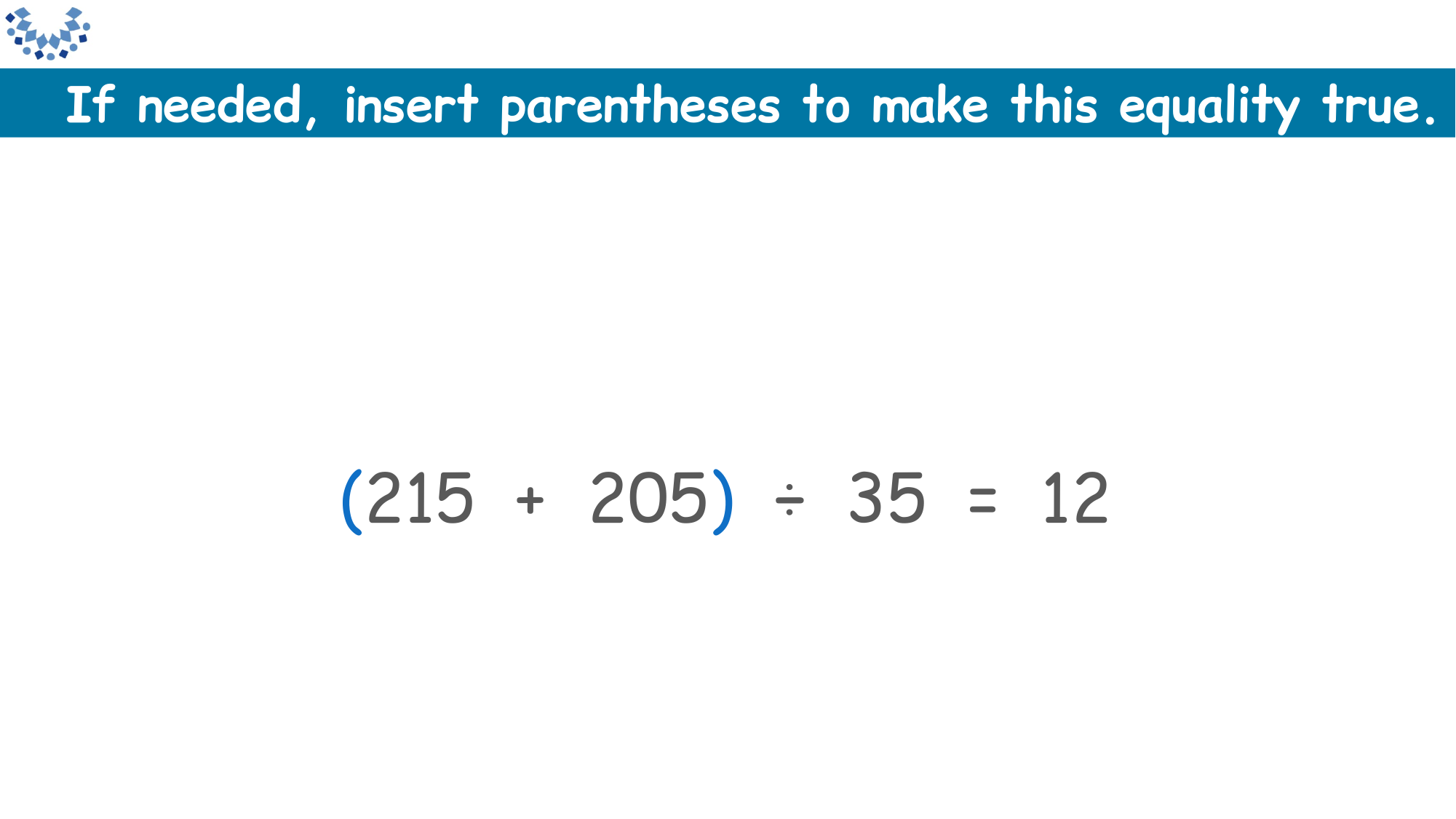

If needed, insert parentheses to make this equality true.
(215  +  205)  ÷  35  =  12